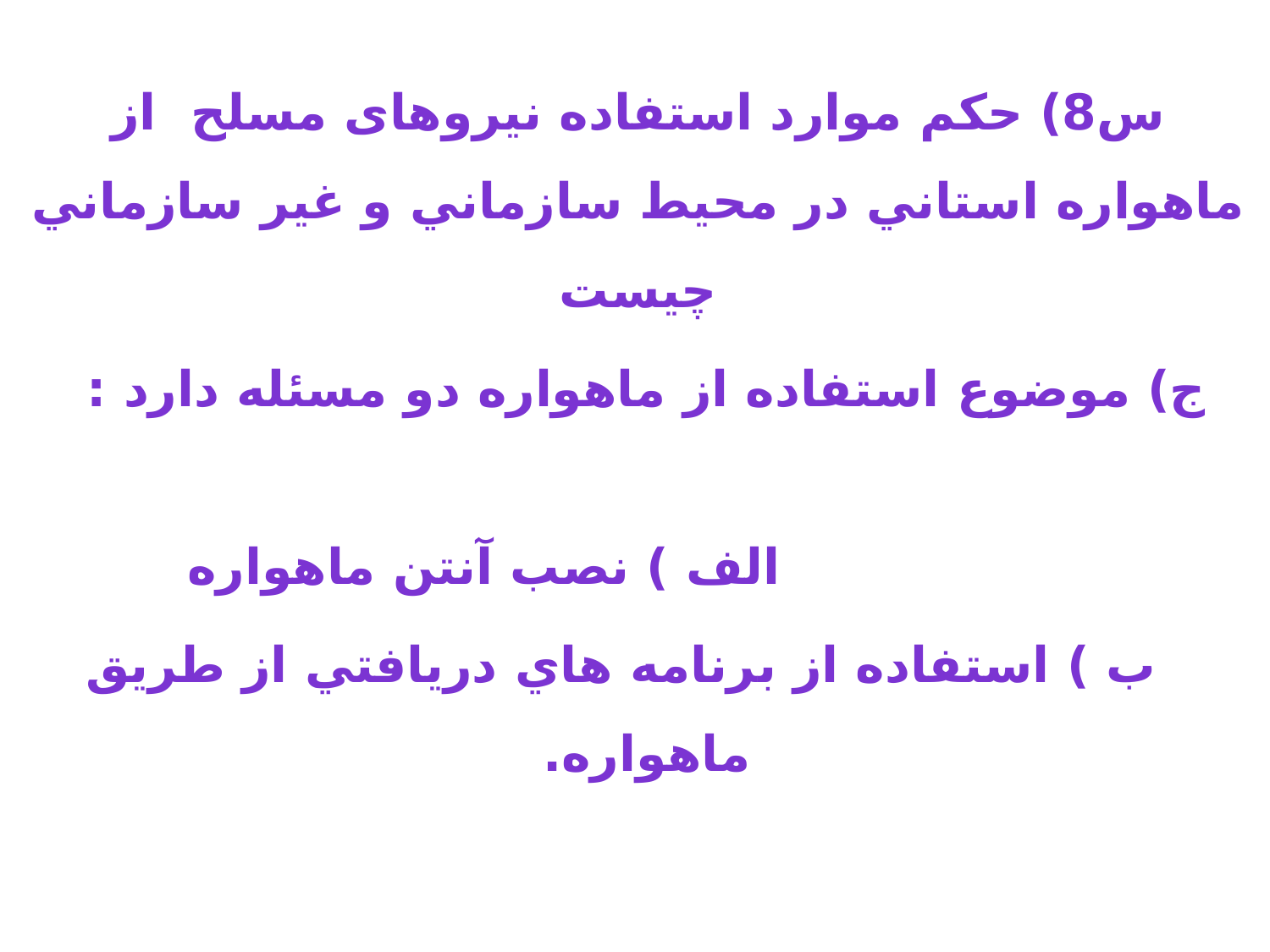

س8) حکم موارد استفاده نیروهای مسلح  از ماهواره استاني در محيط سازماني و غير سازماني چیست
  ج) موضوع استفاده از ماهواره دو مسئله دارد :                                                                                                الف ) نصب آنتن ماهواره
  ب ) استفاده از برنامه هاي دريافتي از طريق ماهواره.